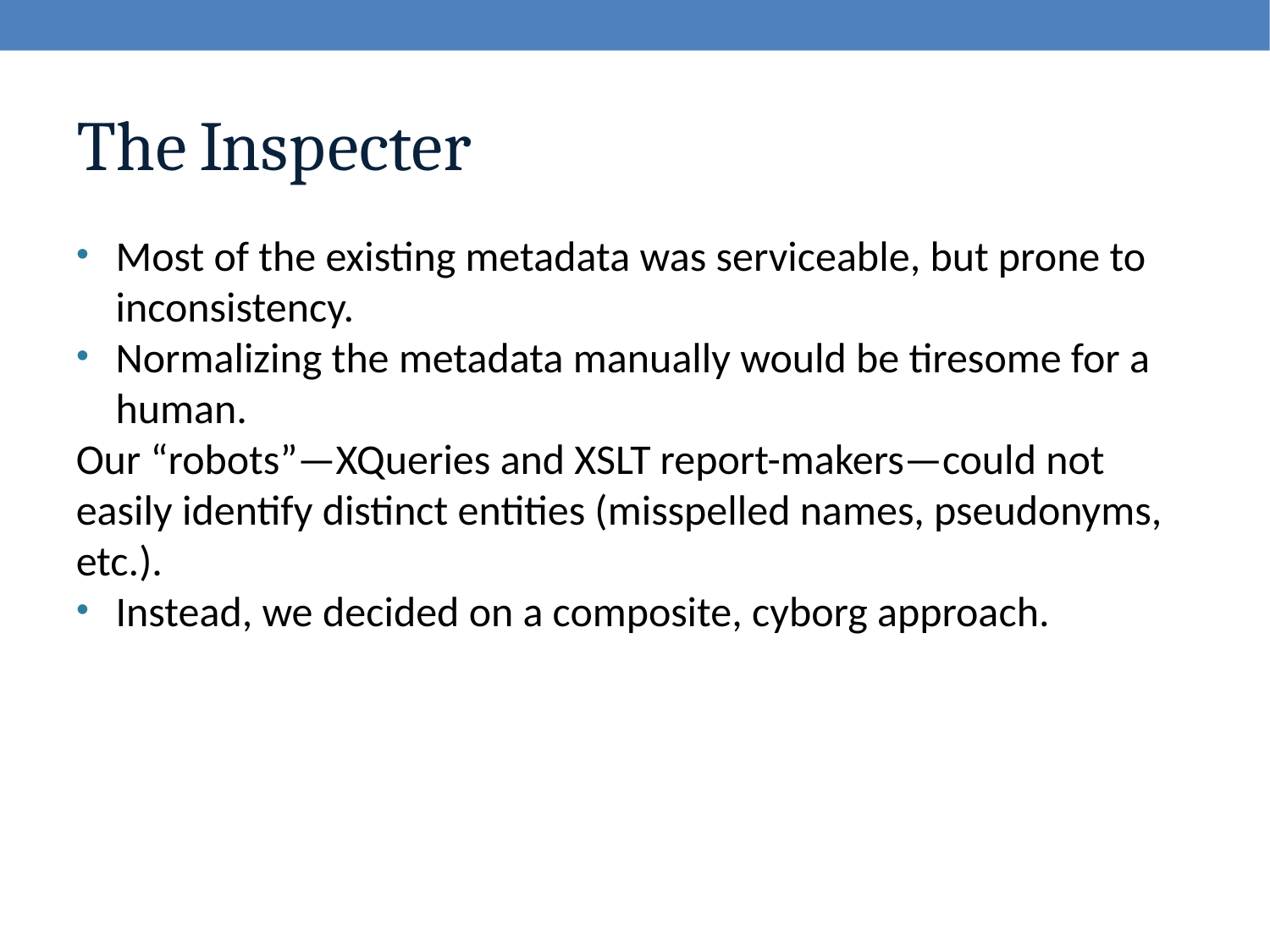

The Inspecter
Most of the existing metadata was serviceable, but prone to inconsistency.
Normalizing the metadata manually would be tiresome for a human.
Our “robots”—XQueries and XSLT report-makers—could not easily identify distinct entities (misspelled names, pseudonyms, etc.).
Instead, we decided on a composite, cyborg approach.